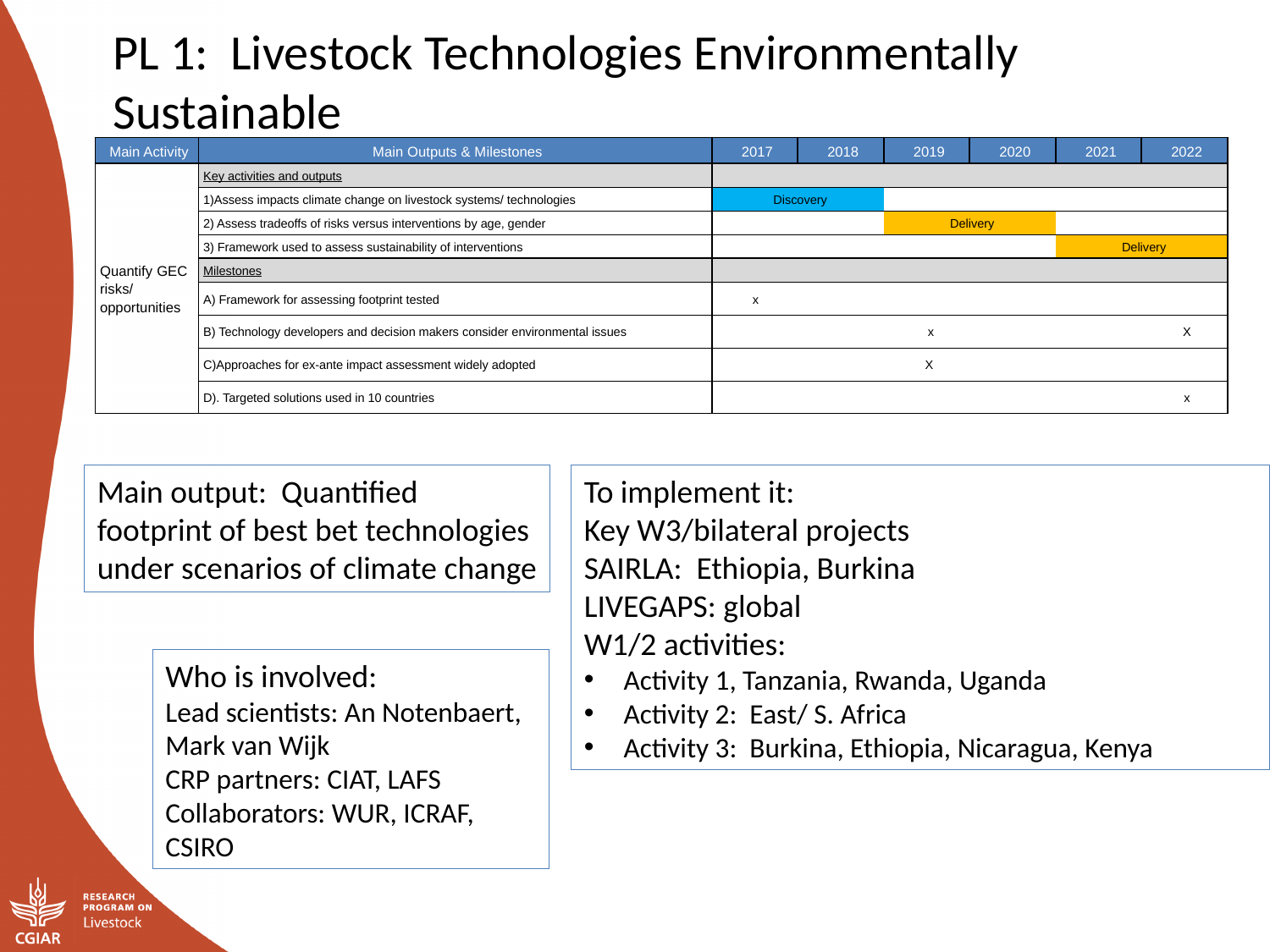

PL 1:  Livestock Technologies Environmentally Sustainable
| Main Activity | Main Outputs & Milestones | 2017 | 2018 | 2019 | 2020 | 2021 | 2022 |
| --- | --- | --- | --- | --- | --- | --- | --- |
| Quantify GEC risks/ opportunities | Key activities and outputs |  |  |  |  |  |  |
|  | 1)Assess impacts climate change on livestock systems/ technologies | Discovery |  |  |  |  |  |
|  | 2) Assess tradeoffs of risks versus interventions by age, gender |  |  | Delivery |  |  |  |
|  | 3) Framework used to assess sustainability of interventions |  |  |  |  | Delivery |  |
|  | Milestones |  |  |  |  |  |  |
|  | A) Framework for assessing footprint tested | x |  |  |  |  |  |
|  | B) Technology developers and decision makers consider environmental issues |  |  | x |  |  | X |
|  | C)Approaches for ex-ante impact assessment widely adopted |  |  | X |  |  |  |
|  | D). Targeted solutions used in 10 countries |  |  |  |  |  | x |
Main output:  Quantified footprint of best bet technologies under scenarios of climate change
To implement it:
Key W3/bilateral projects
SAIRLA:  Ethiopia, Burkina
LIVEGAPS: global
W1/2 activities:
Activity 1, Tanzania, Rwanda, Uganda
Activity 2:  East/ S. Africa
Activity 3:  Burkina, Ethiopia, Nicaragua, Kenya
Who is involved:
Lead scientists: An Notenbaert, Mark van Wijk
CRP partners: CIAT, LAFS
Collaborators: WUR, ICRAF, CSIRO